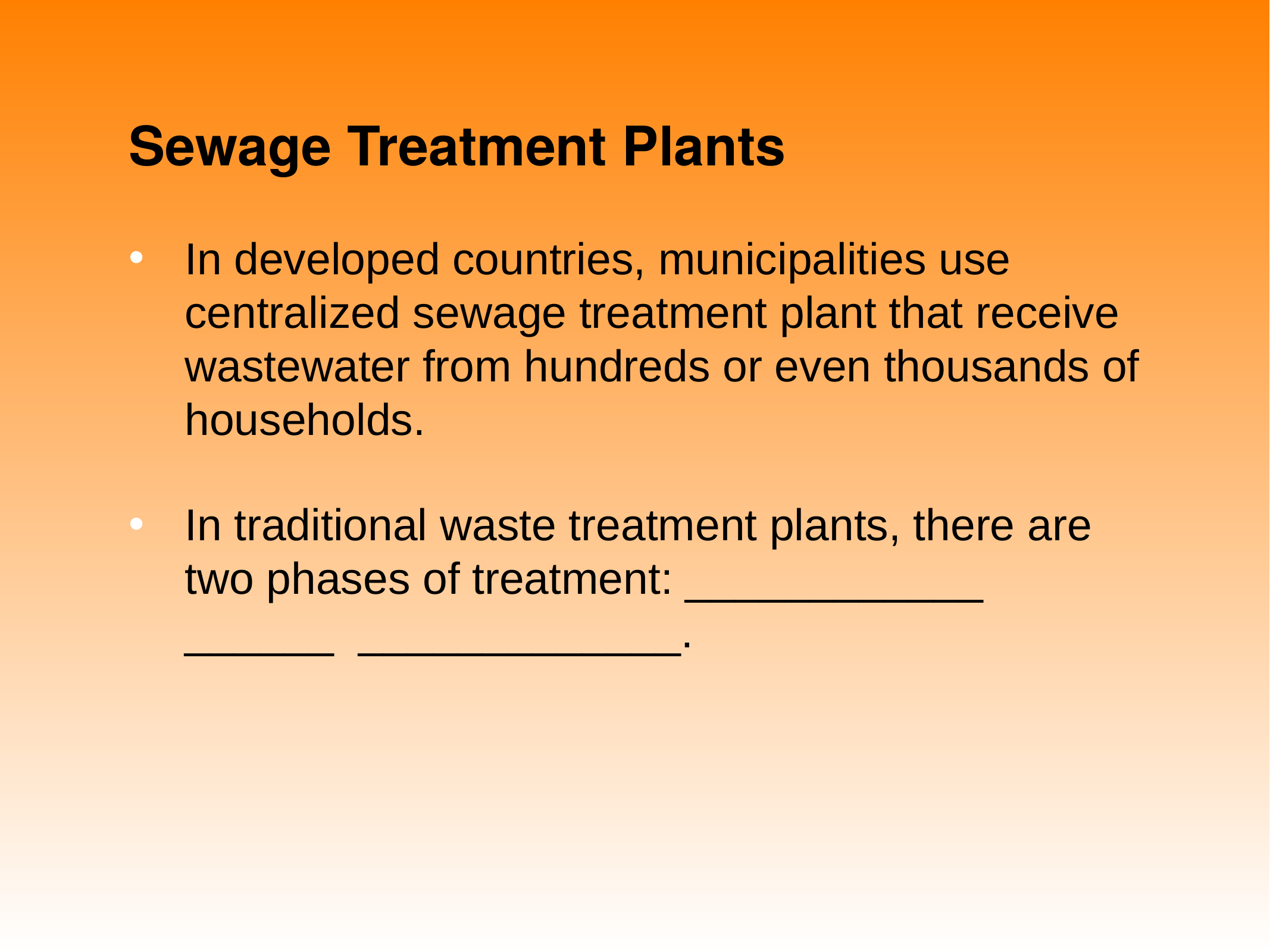

# Sewage Treatment Plants
In developed countries, municipalities use centralized sewage treatment plant that receive wastewater from hundreds or even thousands of households.
In traditional waste treatment plants, there are two phases of treatment: ____________  ______  _____________.